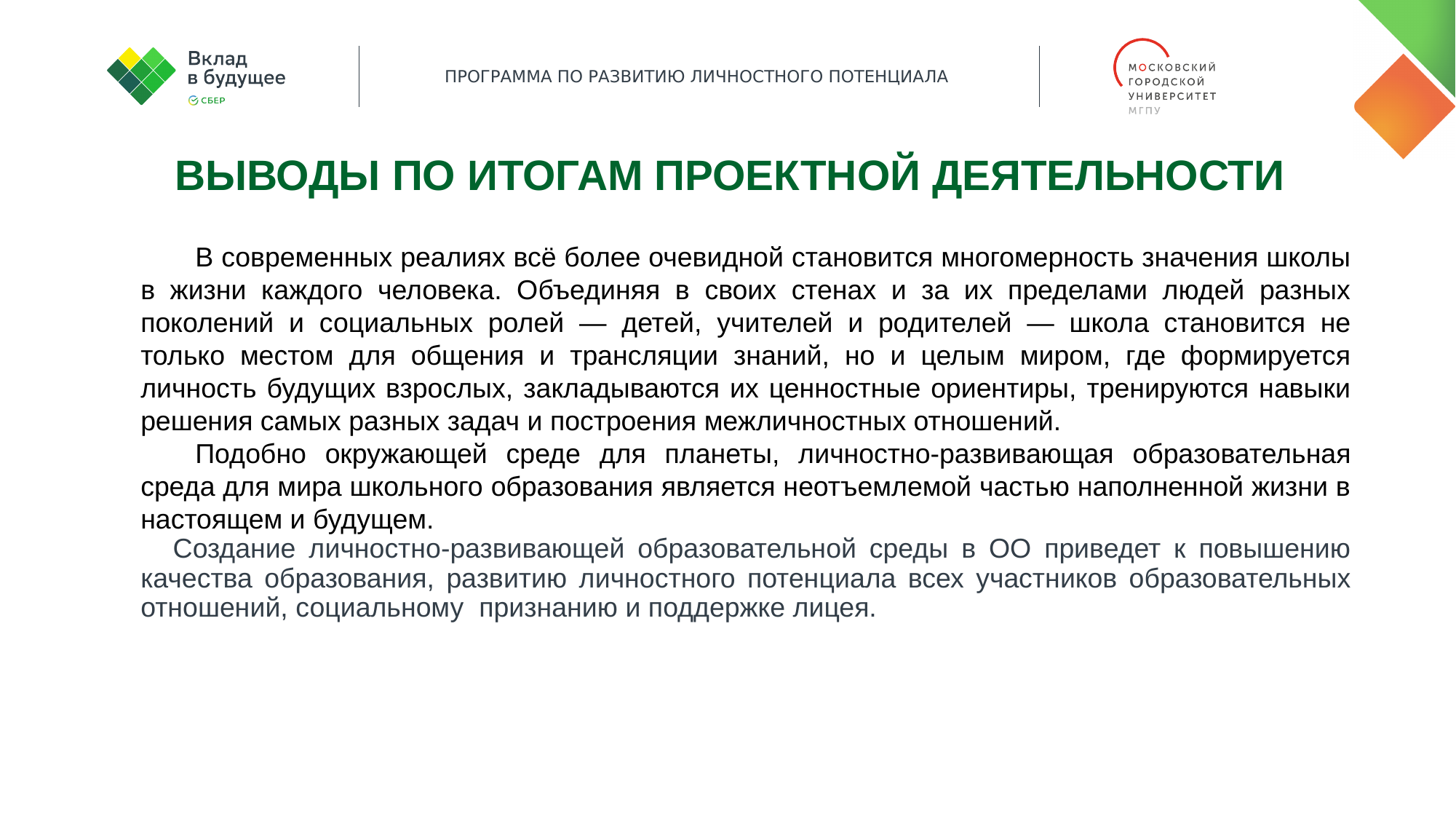

Выводы по итогам проектной деятельности
В современных реалиях всё более очевидной становится многомерность значения школы в жизни каждого человека. Объединяя в своих стенах и за их пределами людей разных поколений и социальных ролей — детей, учителей и родителей — школа становится не только местом для общения и трансляции знаний, но и целым миром, где формируется личность будущих взрослых, закладываются их ценностные ориентиры, тренируются навыки решения самых разных задач и построения межличностных отношений.
Подобно окружающей среде для планеты, личностно-развивающая образовательная среда для мира школьного образования является неотъемлемой частью наполненной жизни в настоящем и будущем.
Создание личностно-развивающей образовательной среды в ОО приведет к повышению качества образования, развитию личностного потенциала всех участников образовательных отношений, социальному  признанию и поддержке лицея.